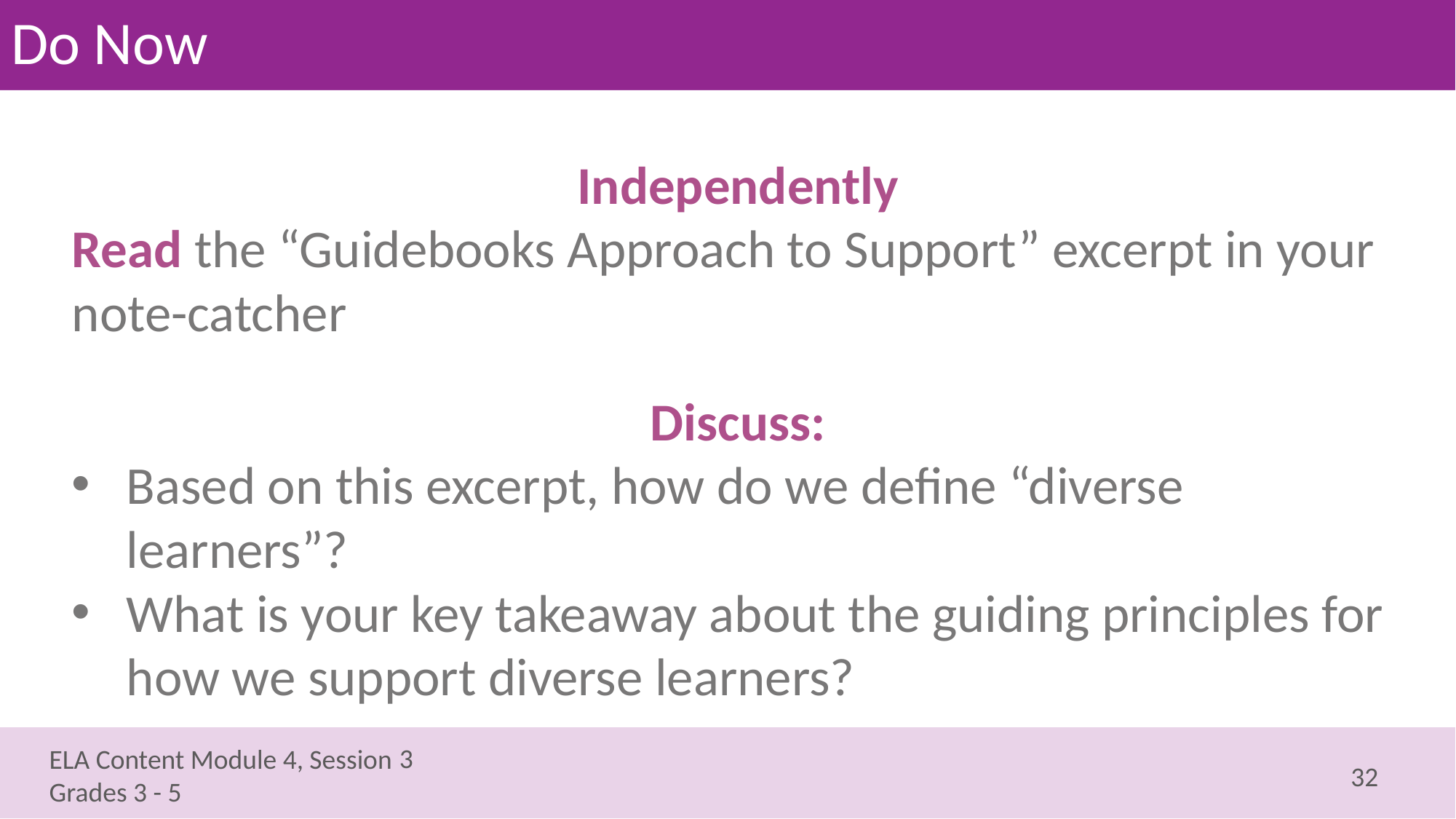

# Do Now
Independently
Read the “Guidebooks Approach to Support” excerpt in your note-catcher

Discuss:
Based on this excerpt, how do we define “diverse learners”?
What is your key takeaway about the guiding principles for how we support diverse learners?

3
32